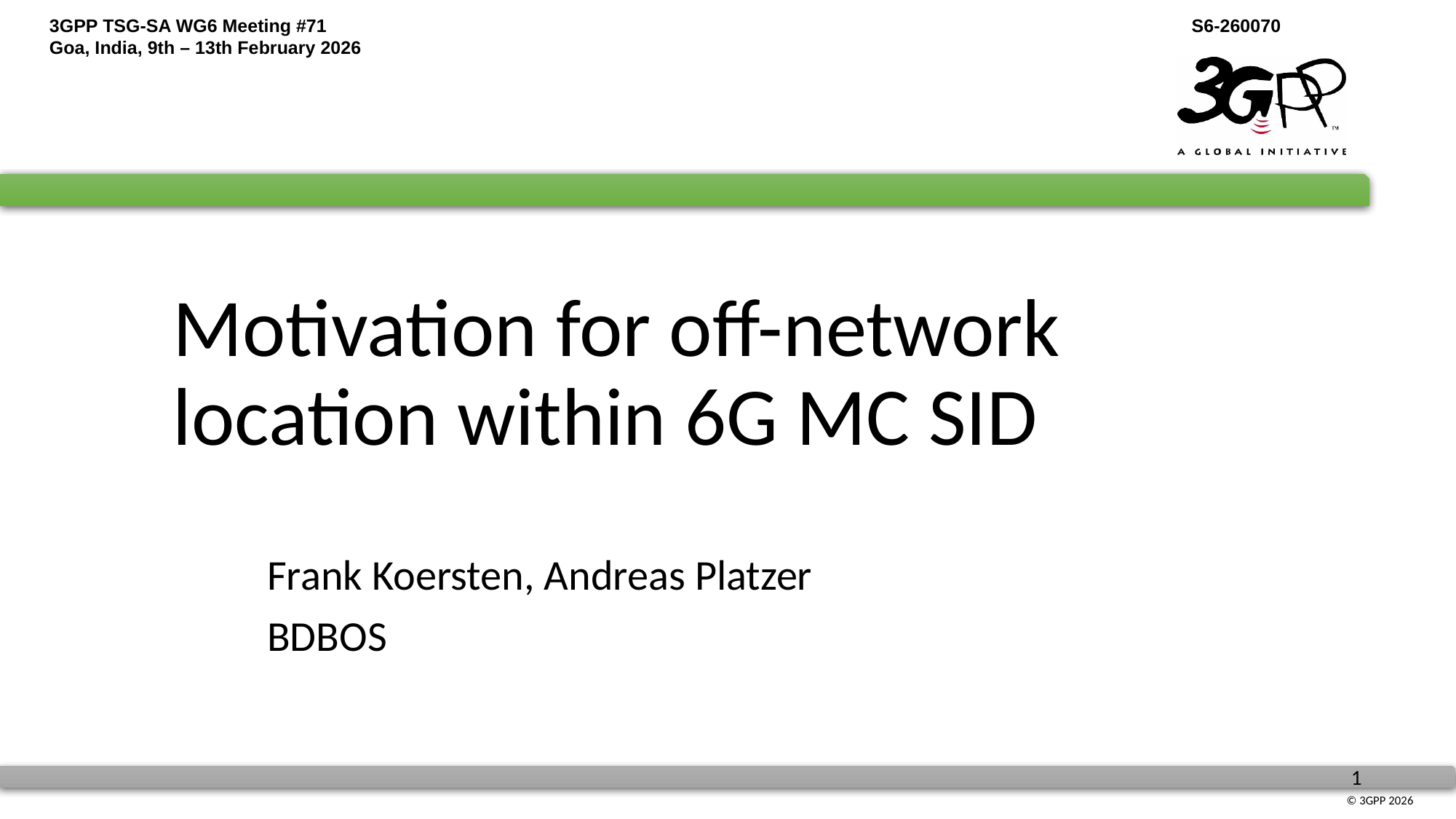

# Motivation for off-network location within 6G MC SID
Frank Koersten, Andreas Platzer
BDBOS